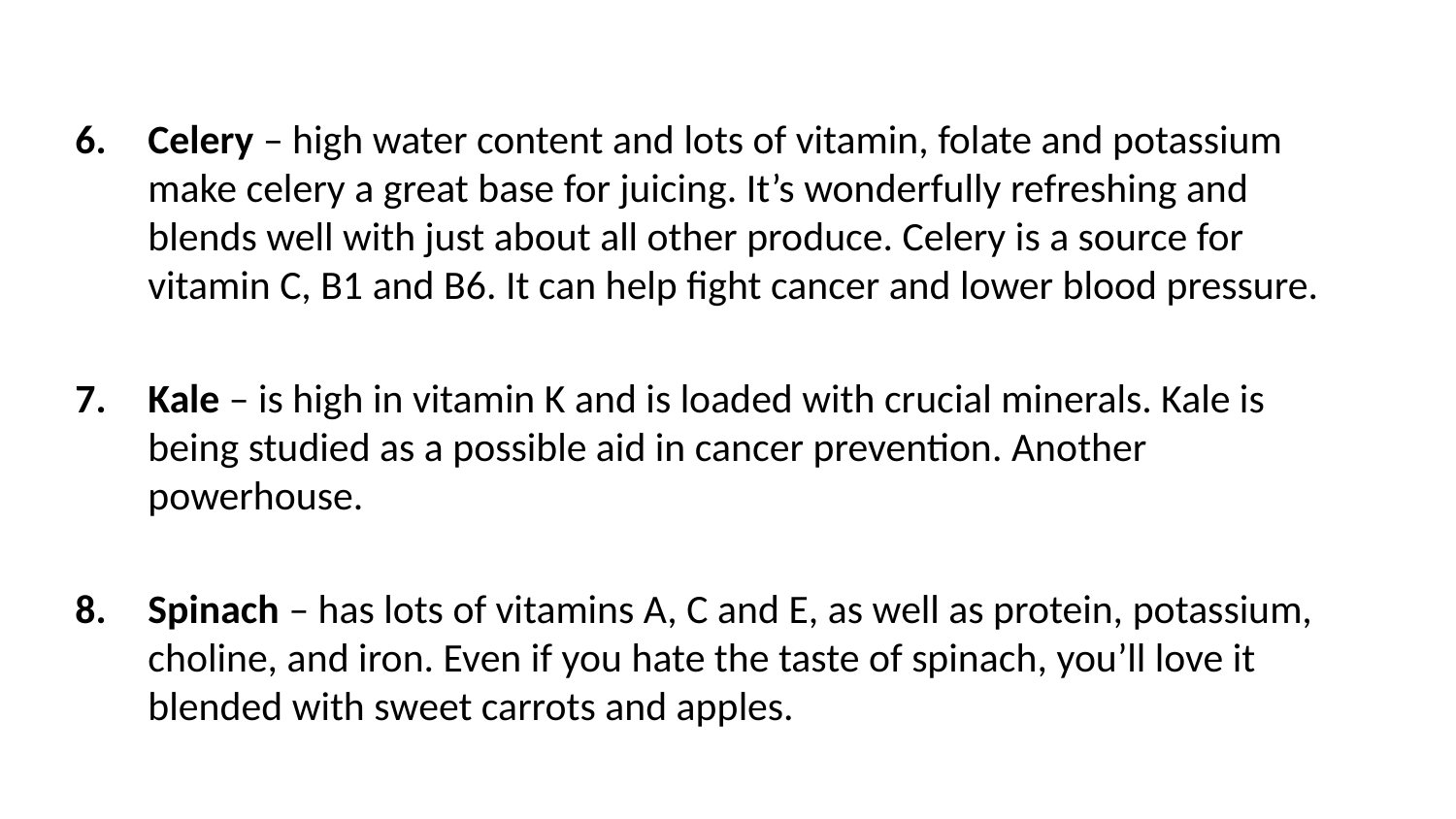

Celery – high water content and lots of vitamin, folate and potassium make celery a great base for juicing. It’s wonderfully refreshing and blends well with just about all other produce. Celery is a source for vitamin C, B1 and B6. It can help fight cancer and lower blood pressure.

Kale – is high in vitamin K and is loaded with crucial minerals. Kale is being studied as a possible aid in cancer prevention. Another powerhouse.

Spinach – has lots of vitamins A, C and E, as well as protein, potassium, choline, and iron. Even if you hate the taste of spinach, you’ll love it blended with sweet carrots and apples.